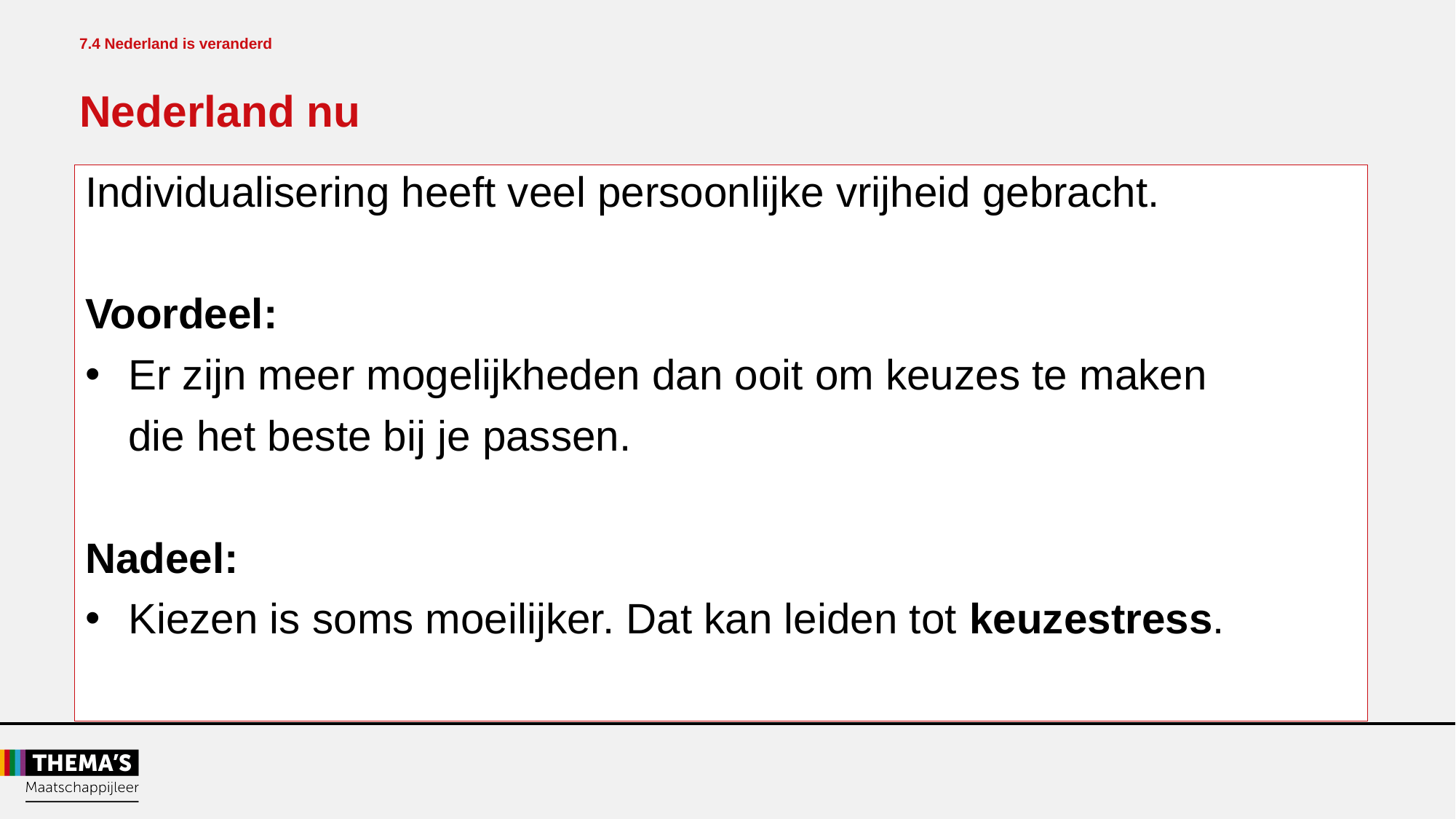

7.4 Nederland is veranderd
Nederland nu
Individualisering heeft veel persoonlijke vrijheid gebracht.

Voordeel:
Er zijn meer mogelijkheden dan ooit om keuzes te maken
	die het beste bij je passen.

Nadeel:
Kiezen is soms moeilijker. Dat kan leiden tot keuzestress.